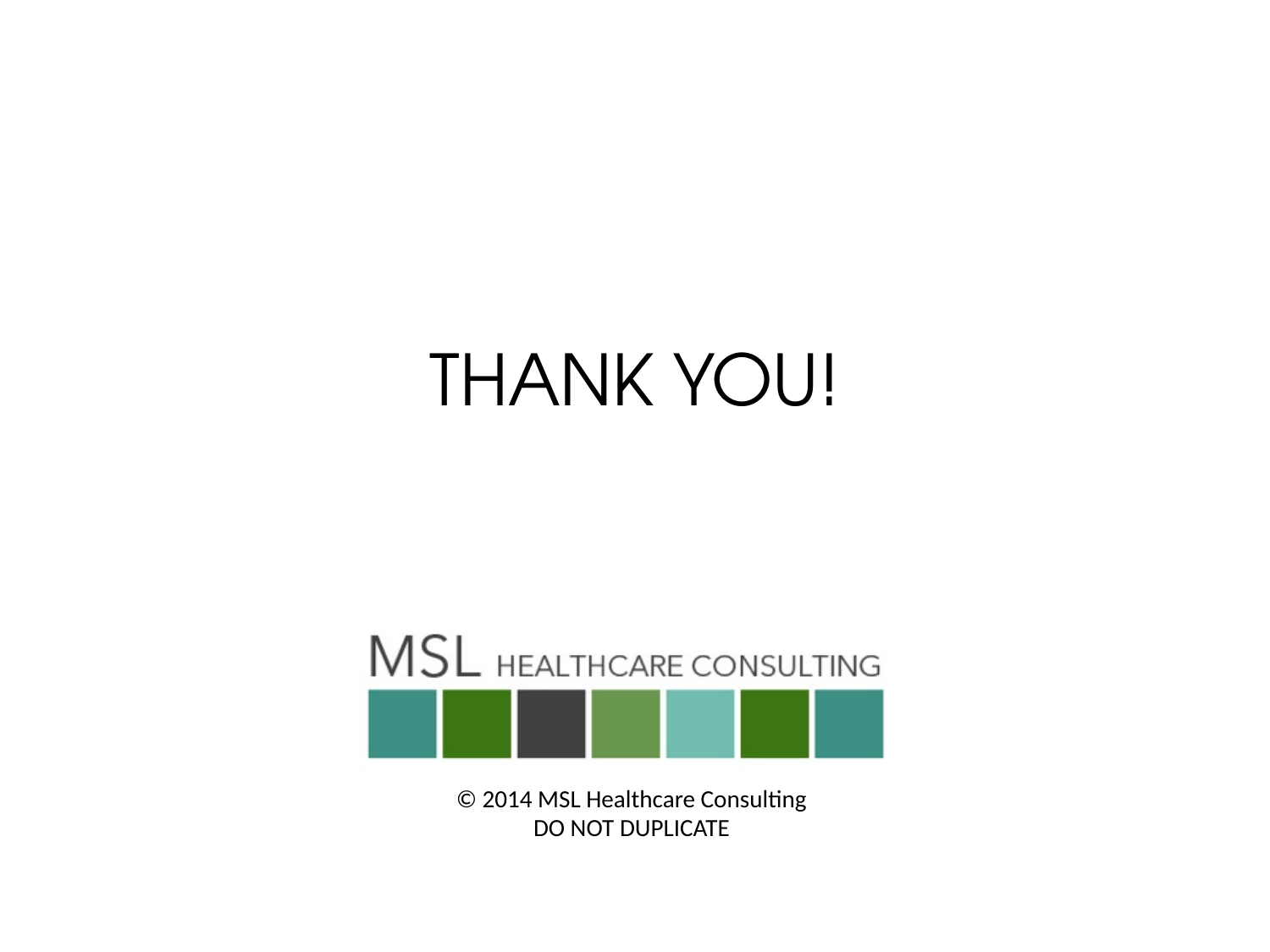

# THANK YOU!
© 2014 MSL Healthcare Consulting
DO NOT DUPLICATE